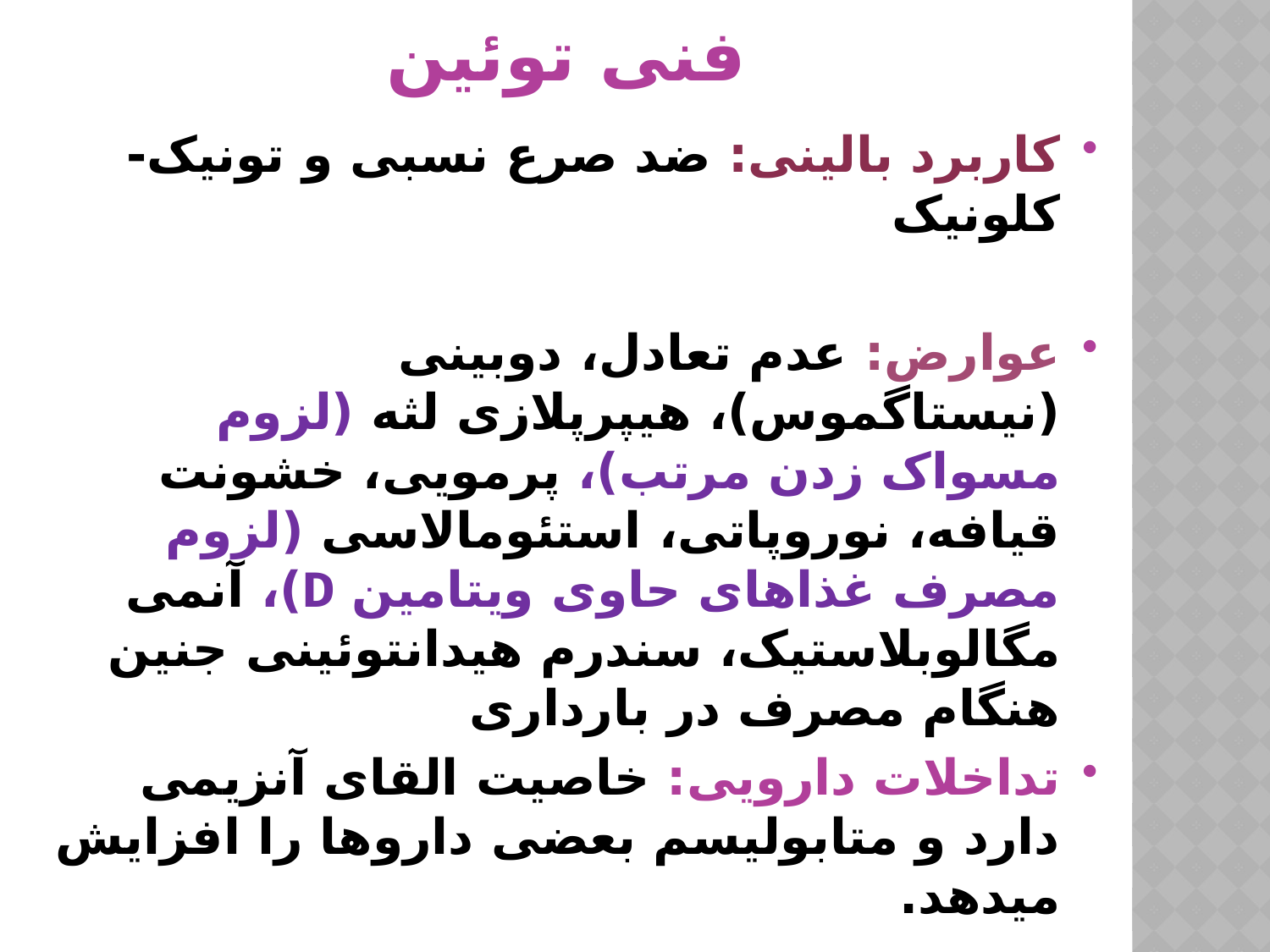

# فنی توئین
کاربرد بالینی: ضد صرع نسبی و تونیک-کلونیک

عوارض: عدم تعادل، دوبینی (نیستاگموس)، هیپرپلازی لثه (لزوم مسواک زدن مرتب)، پرمویی، خشونت قیافه، نوروپاتی، استئومالاسی (لزوم مصرف غذاهای حاوی ویتامین D)، آنمی مگالوبلاستیک، سندرم هیدانتوئینی جنین هنگام مصرف در بارداری
تداخلات دارویی: خاصیت القای آنزیمی دارد و متابولیسم بعضی داروها را افزایش میدهد.